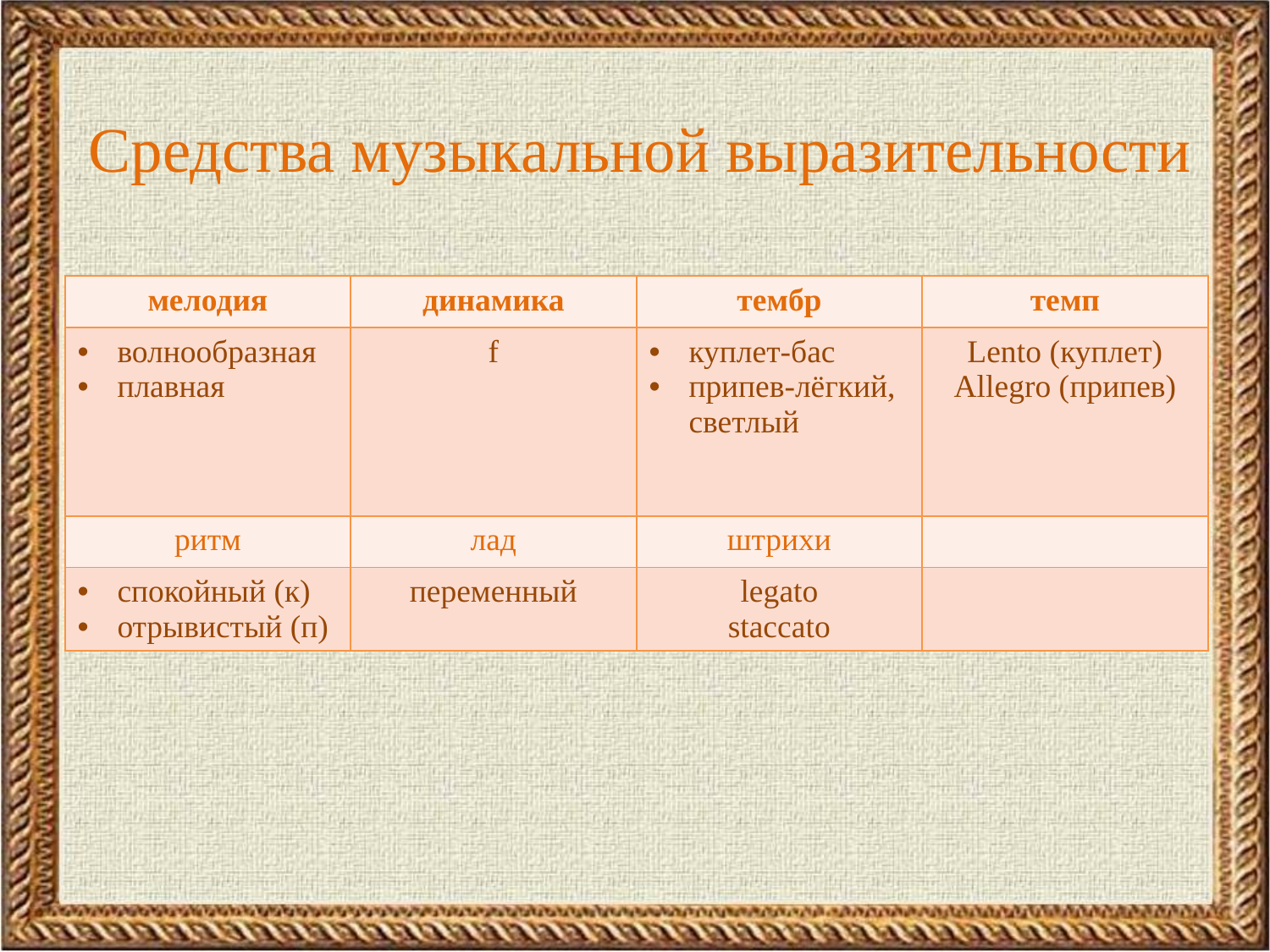

# Средства музыкальной выразительности
| мелодия | динамика | тембр | темп |
| --- | --- | --- | --- |
| волнообразная плавная | f | куплет-бас припев-лёгкий, светлый | Lento (куплет) Allegro (припев) |
| ритм | лад | штрихи |  |
| спокойный (к) отрывистый (п) | переменный | legato staccato |  |